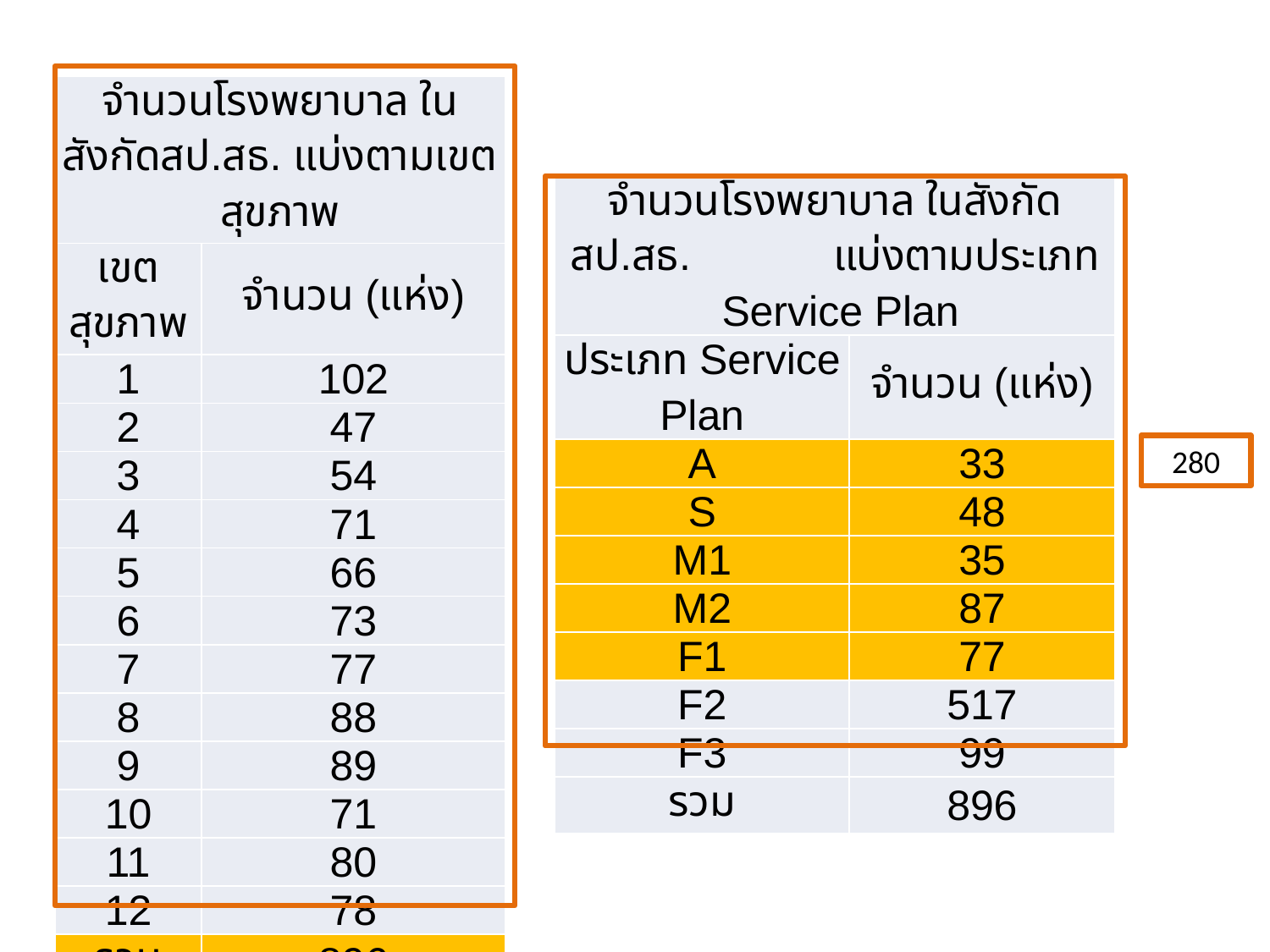

| จำนวนโรงพยาบาล ในสังกัดสป.สธ. แบ่งตามเขตสุขภาพ |  |
| --- | --- |
| เขตสุขภาพ | จำนวน (แห่ง) |
| 1 | 102 |
| 2 | 47 |
| 3 | 54 |
| 4 | 71 |
| 5 | 66 |
| 6 | 73 |
| 7 | 77 |
| 8 | 88 |
| 9 | 89 |
| 10 | 71 |
| 11 | 80 |
| 12 | 78 |
| รวม | 896 |

| จำนวนโรงพยาบาล ในสังกัด สป.สธ. แบ่งตามประเภท Service Plan |  |
| --- | --- |
| ประเภท Service Plan | จำนวน (แห่ง) |
| A | 33 |
| S | 48 |
| M1 | 35 |
| M2 | 87 |
| F1 | 77 |
| F2 | 517 |
| F3 | 99 |
| รวม | 896 |
280